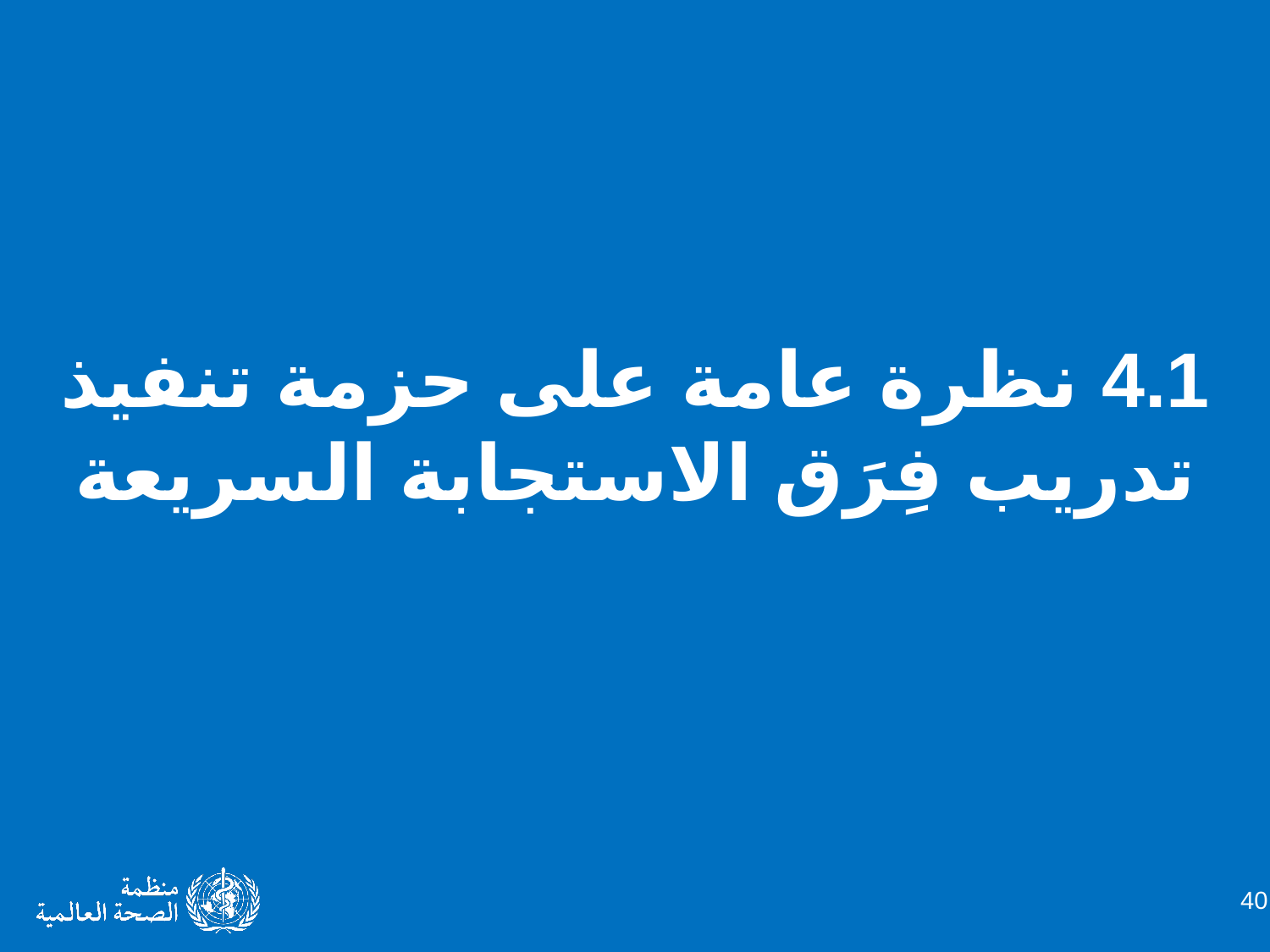

4.1 نظرة عامة على حزمة تنفيذ تدريب فِرَق الاستجابة السريعة